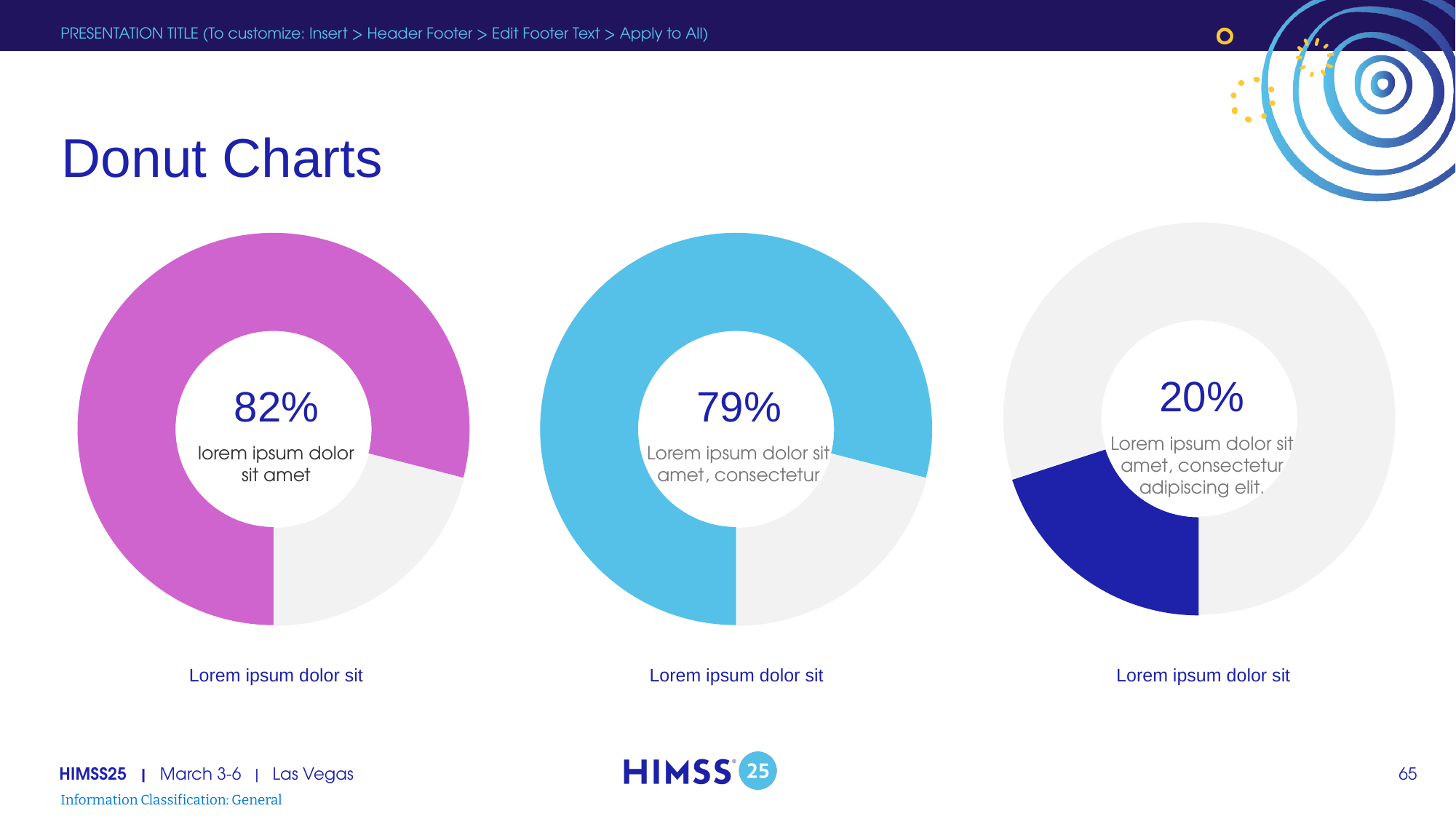

PRESENTATION TITLE (To customize: Insert > Header Footer > Edit Footer Text > Apply to All)
# Donut Charts

### Chart

| Category | Sales |
|---|---|
| Critical | 0.2 |
| Very important | 0.8 |

### Chart

| Category | Sales |
|---|---|
| Critical | 0.79 |
| Very important | 0.21 |

### Chart

| Category | Sales |
|---|---|
| Critical | 0.79 |
| Very important | 0.21 |
79%
Lorem ipsum dolor sit amet, consectetur
20%
82%
Lorem ipsum dolor sit amet, consectetur adipiscing elit.
lorem ipsum dolor sit amet
Lorem ipsum dolor sit
Lorem ipsum dolor sit
Lorem ipsum dolor sit
65